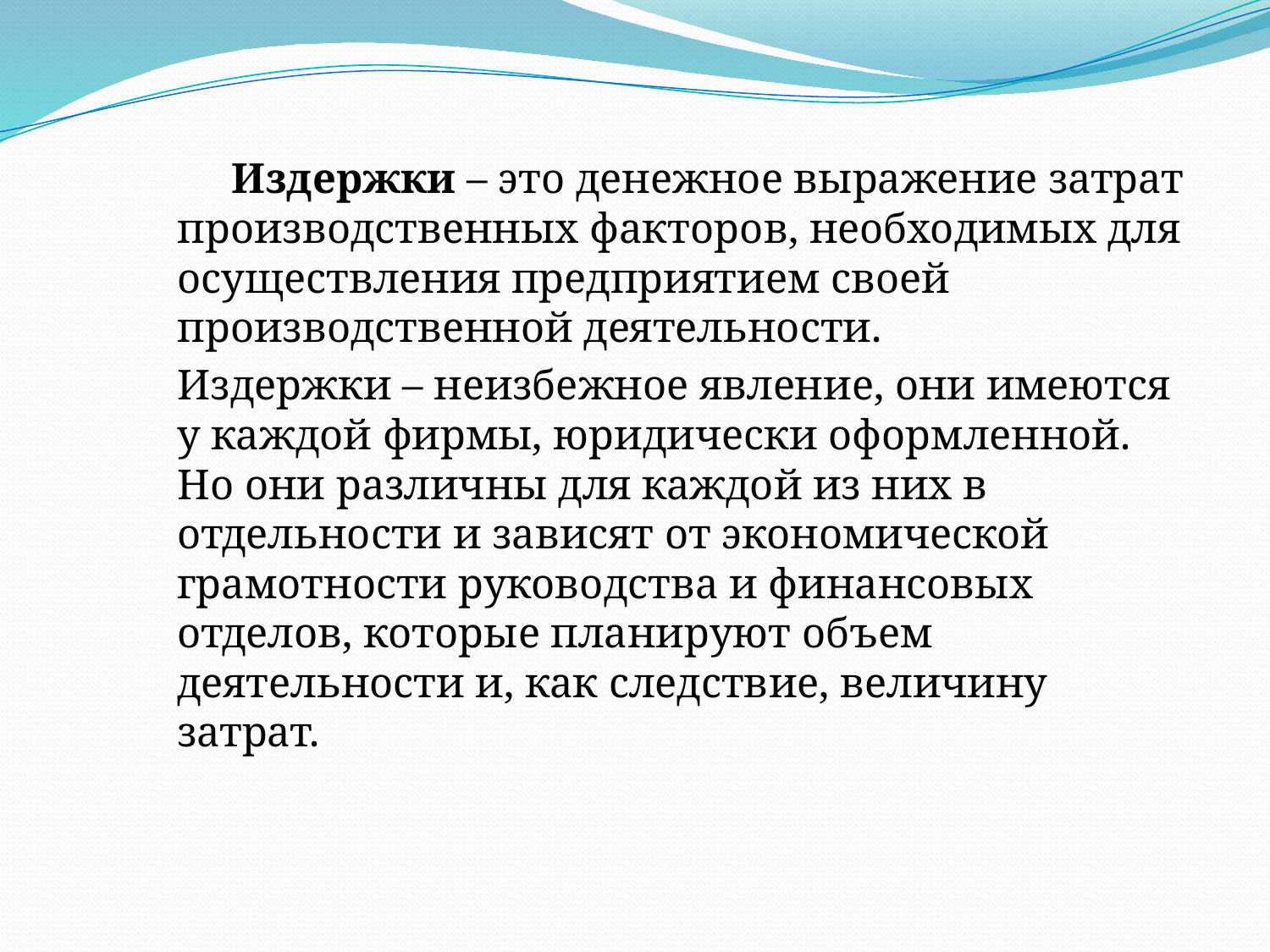

Издержки – это денежное выражение затрат производственных факторов, необходимых для осуществления предприятием своей производственной деятельности.
Издержки – неизбежное явление, они имеются у каждой фирмы, юридически оформленной. Но они различны для каждой из них в отдельности и зависят от экономической грамотности руководства и финансовых отделов, которые планируют объем деятельности и, как следствие, величину затрат.